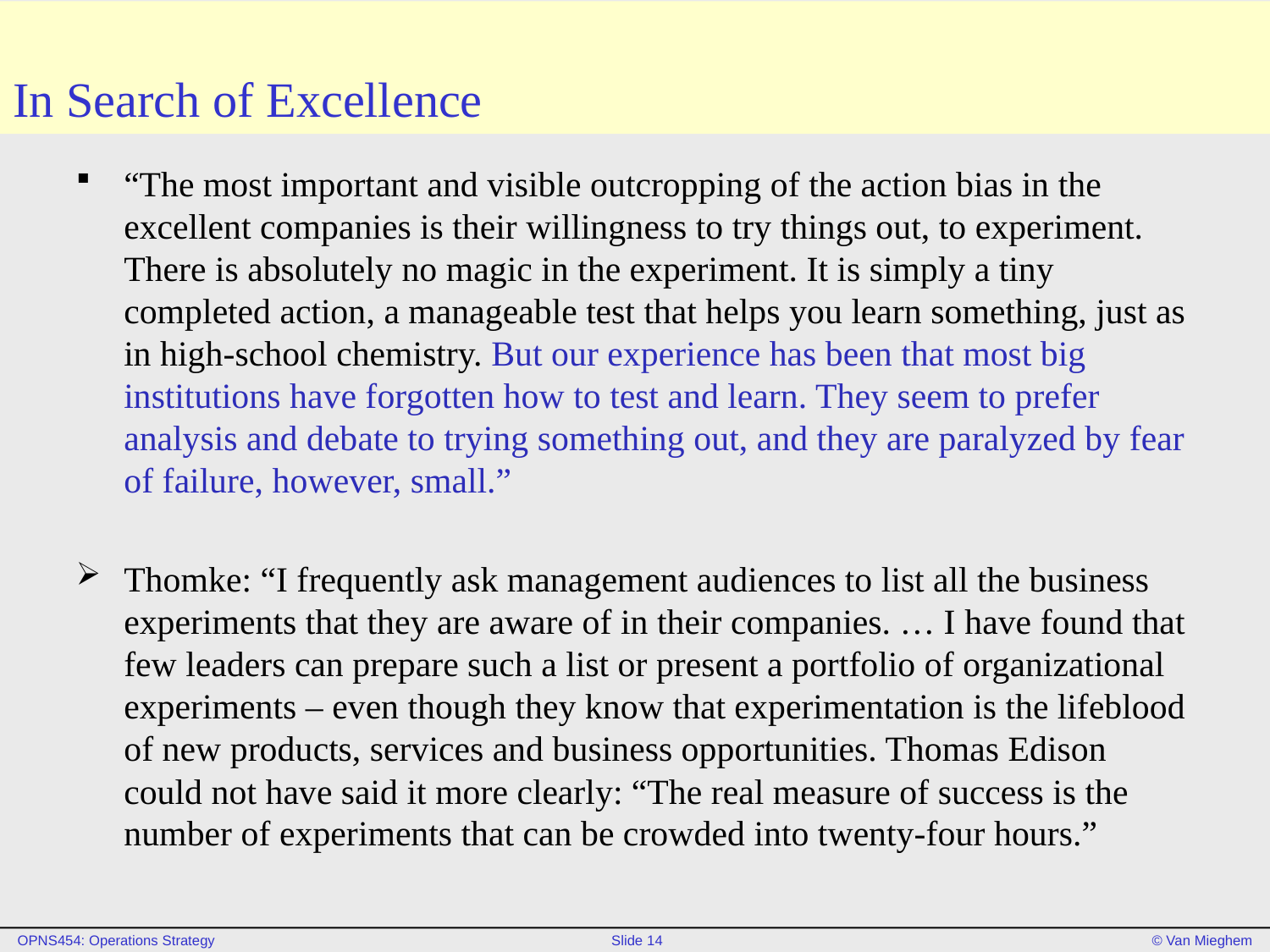

# In Search of Excellence
“The most important and visible outcropping of the action bias in the excellent companies is their willingness to try things out, to experiment. There is absolutely no magic in the experiment. It is simply a tiny completed action, a manageable test that helps you learn something, just as in high-school chemistry. But our experience has been that most big institutions have forgotten how to test and learn. They seem to prefer analysis and debate to trying something out, and they are paralyzed by fear of failure, however, small.”

Thomke: “I frequently ask management audiences to list all the business experiments that they are aware of in their companies. … I have found that few leaders can prepare such a list or present a portfolio of organizational experiments – even though they know that experimentation is the lifeblood of new products, services and business opportunities. Thomas Edison could not have said it more clearly: “The real measure of success is the number of experiments that can be crowded into twenty-four hours.”